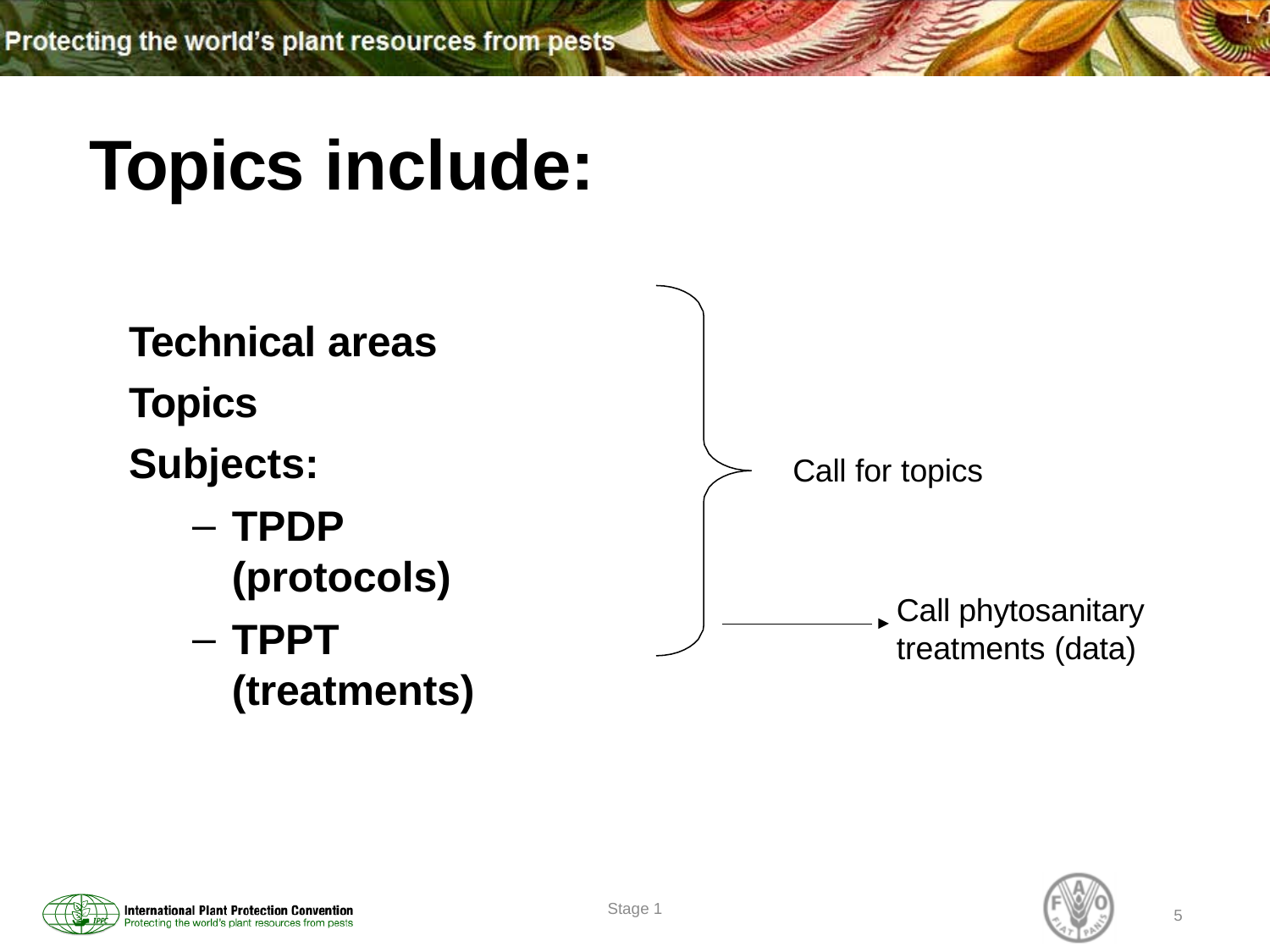

# Topics include:

Technical areas Topics
Subjects:
TPDP (protocols)
TPPT (treatments)
Call for topics
Call phytosanitary treatments (data)

Stage 1
5